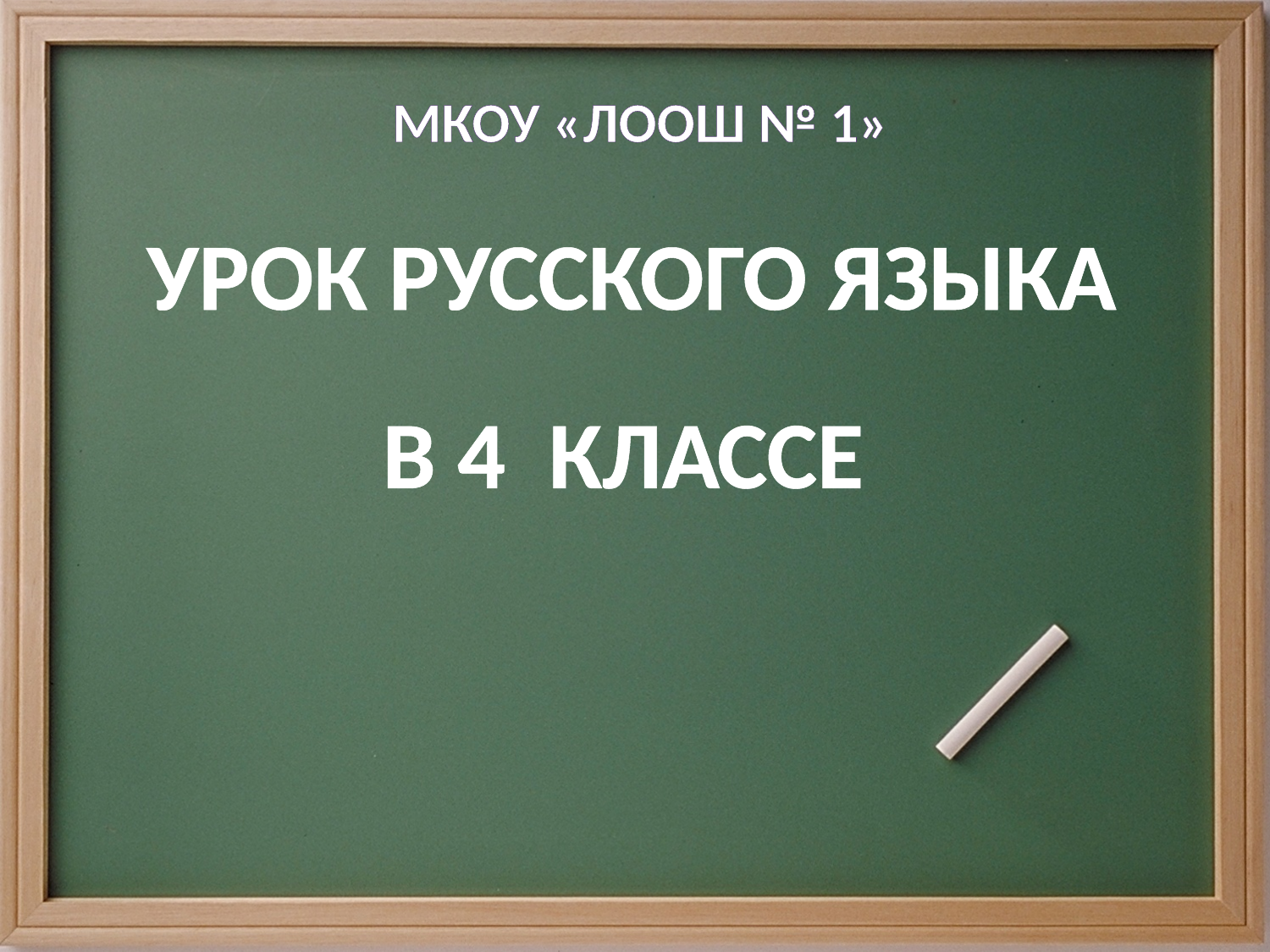

МКОУ «ЛООШ № 1»
УРОК РУССКОГО ЯЗЫКА
В 4  КЛАССЕ